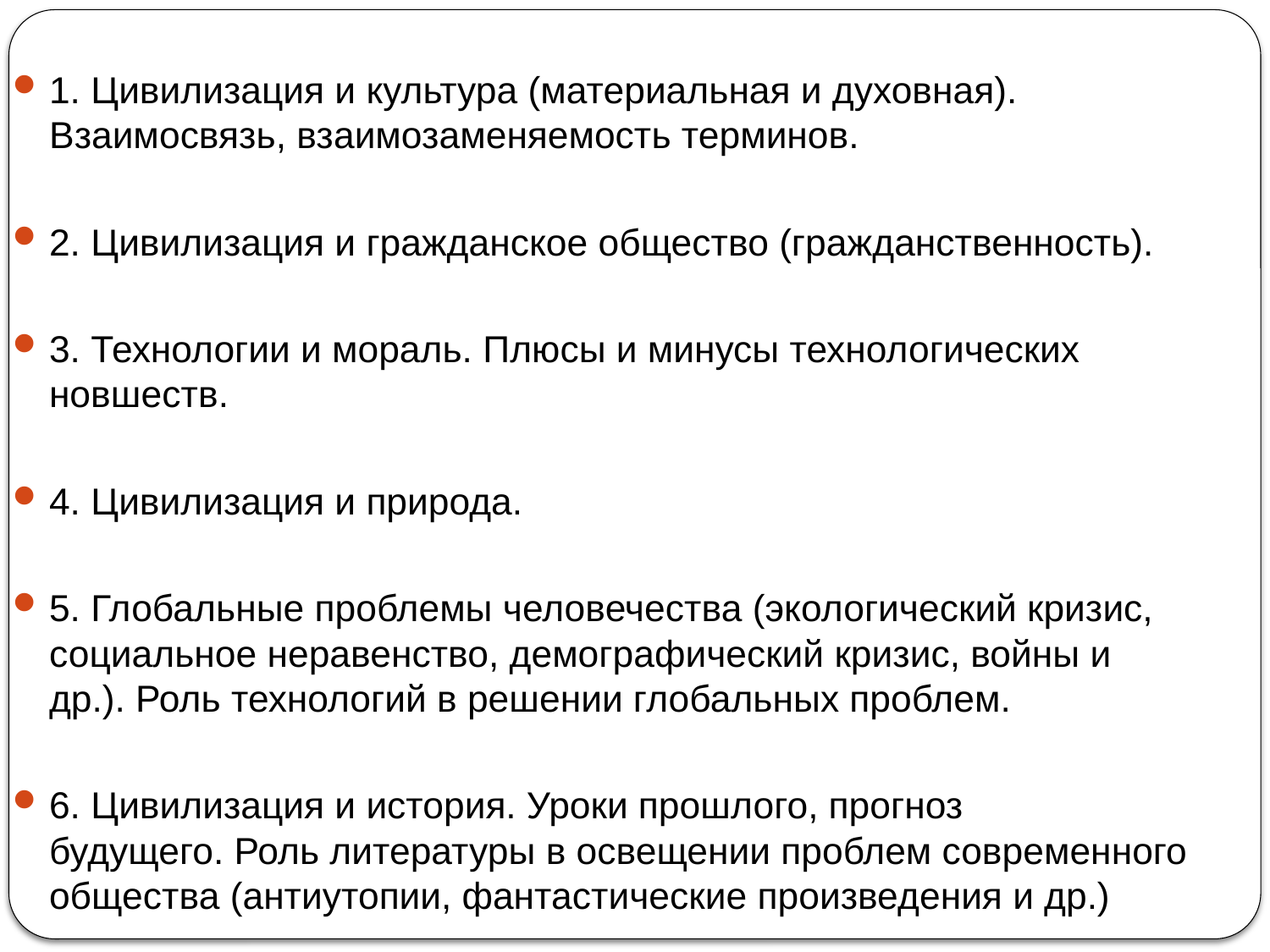

1. Цивилизация и культура (материальная и духовная). Взаимосвязь, взаимозаменяемость терминов.

2. Цивилизация и гражданское общество (гражданственность).

3. Технологии и мораль. Плюсы и минусы технологических новшеств.

4. Цивилизация и природа.

5. Глобальные проблемы человечества (экологический кризис, социальное неравенство, демографический кризис, войны и др.). Роль технологий в решении глобальных проблем.

6. Цивилизация и история. Уроки прошлого, прогноз будущего. Роль литературы в освещении проблем современного общества (антиутопии, фантастические произведения и др.)